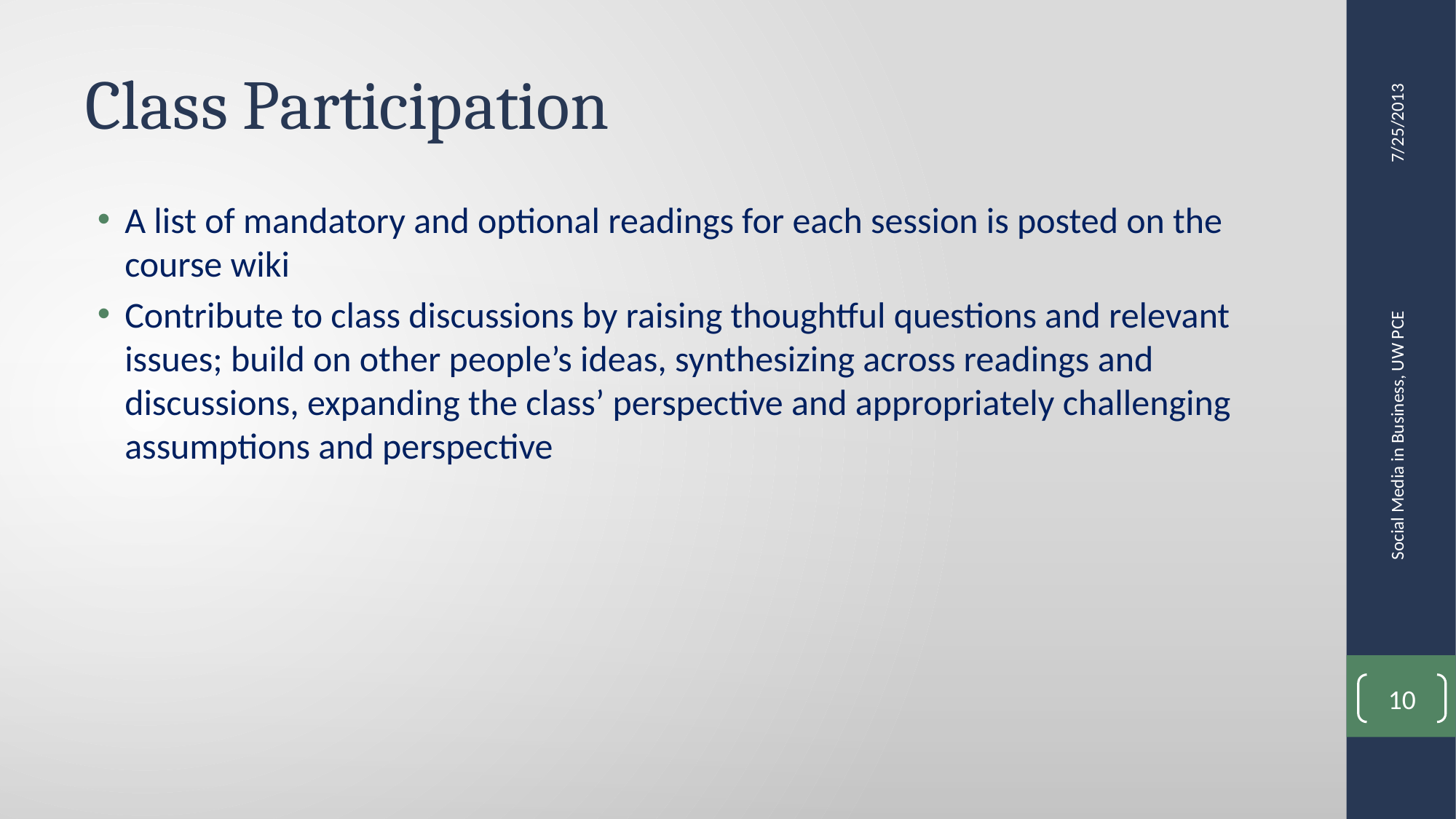

# Class Participation
7/25/2013
A list of mandatory and optional readings for each session is posted on the course wiki
Contribute to class discussions by raising thoughtful questions and relevant issues; build on other people’s ideas, synthesizing across readings and discussions, expanding the class’ perspective and appropriately challenging assumptions and perspective

Social Media in Business, UW PCE
10